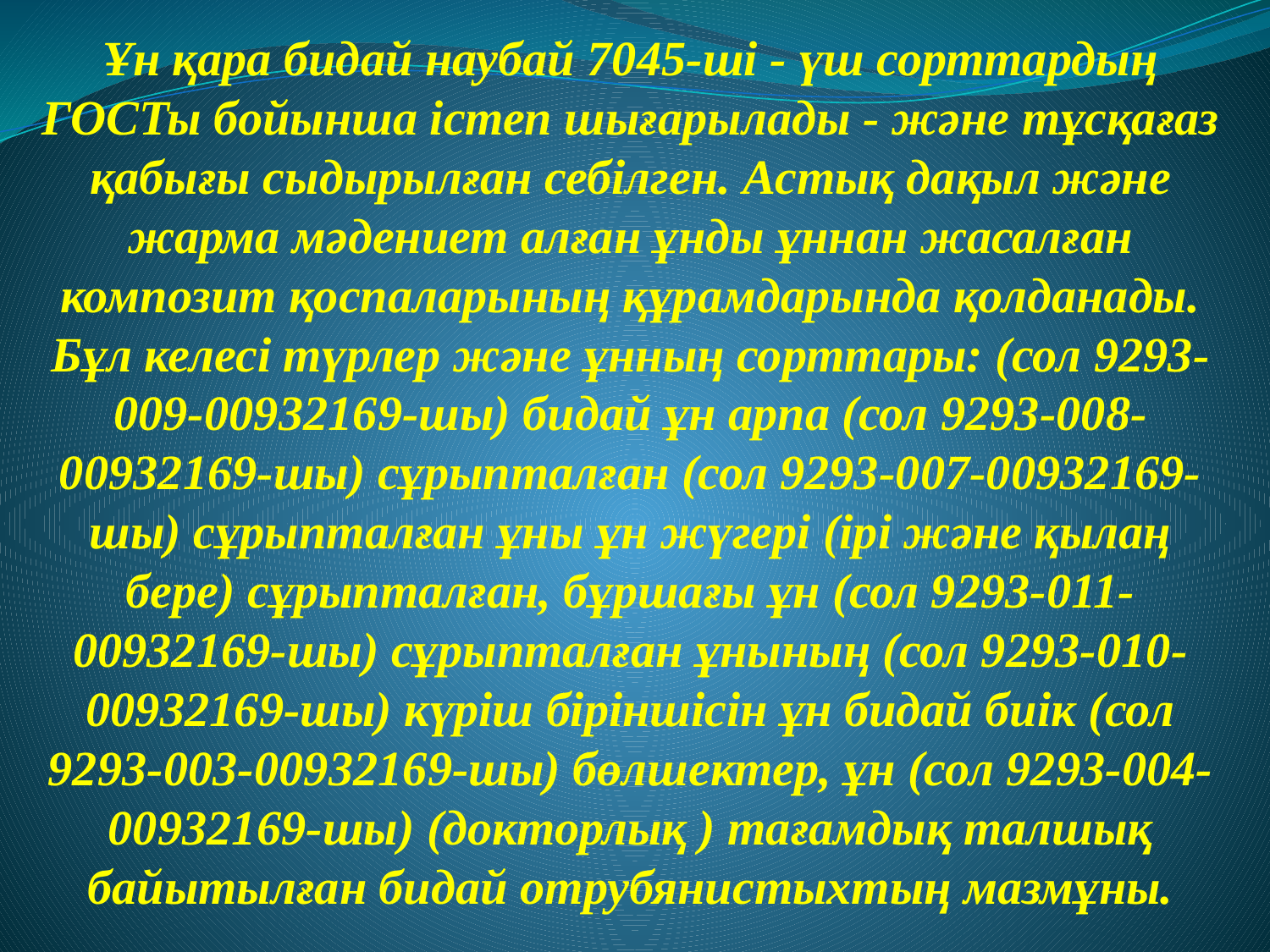

Ұн қара бидай наубай 7045-шi - үш сорттардың ГОСТы бойынша iстеп шығарылады - және тұсқағаз қабығы сыдырылған себiлген. Астық дақыл және жарма мәдениет алған ұнды ұннан жасалған композит қоспаларының құрамдарында қолданады. Бұл келесi түрлер және ұнның сорттары: (сол 9293-009-00932169-шы) бидай ұн арпа (сол 9293-008-00932169-шы) сұрыпталған (сол 9293-007-00932169-шы) сұрыпталған ұны ұн жүгерi (iрi және қылаң бере) сұрыпталған, бұршағы ұн (сол 9293-011-00932169-шы) сұрыпталған ұнының (сол 9293-010-00932169-шы) күрiш бiрiншiсiн ұн бидай биiк (сол 9293-003-00932169-шы) бөлшектер, ұн (сол 9293-004-00932169-шы) (докторлық ) тағамдық талшық байытылған бидай отрубянистыхтың мазмұны.